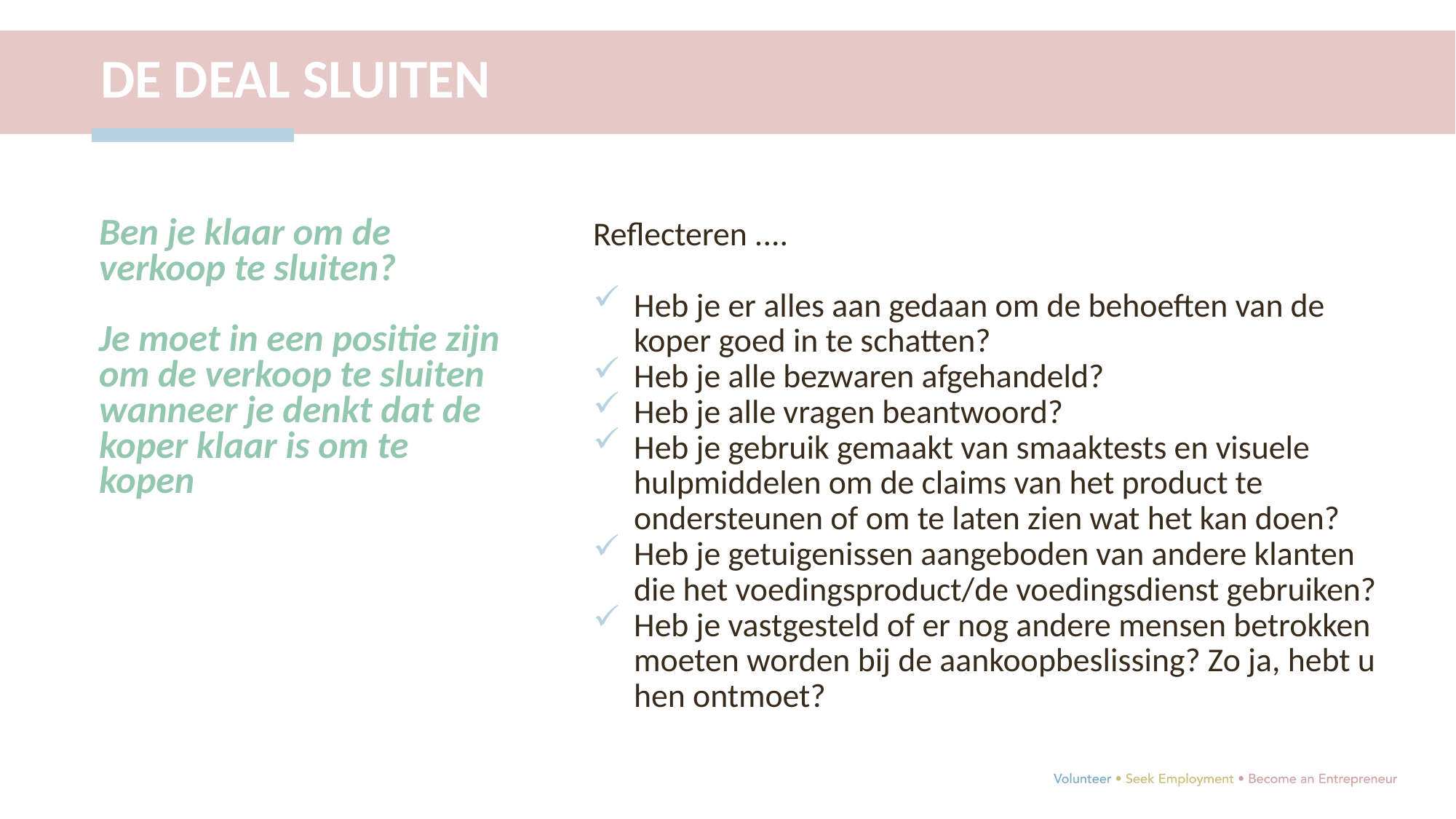

DE DEAL SLUITEN
Reflecteren ....

Heb je er alles aan gedaan om de behoeften van de koper goed in te schatten?
Heb je alle bezwaren afgehandeld?
Heb je alle vragen beantwoord?
Heb je gebruik gemaakt van smaaktests en visuele hulpmiddelen om de claims van het product te ondersteunen of om te laten zien wat het kan doen?
Heb je getuigenissen aangeboden van andere klanten die het voedingsproduct/de voedingsdienst gebruiken?
Heb je vastgesteld of er nog andere mensen betrokken moeten worden bij de aankoopbeslissing? Zo ja, hebt u hen ontmoet?

Ben je klaar om de verkoop te sluiten?

Je moet in een positie zijn om de verkoop te sluiten wanneer je denkt dat de koper klaar is om te kopen